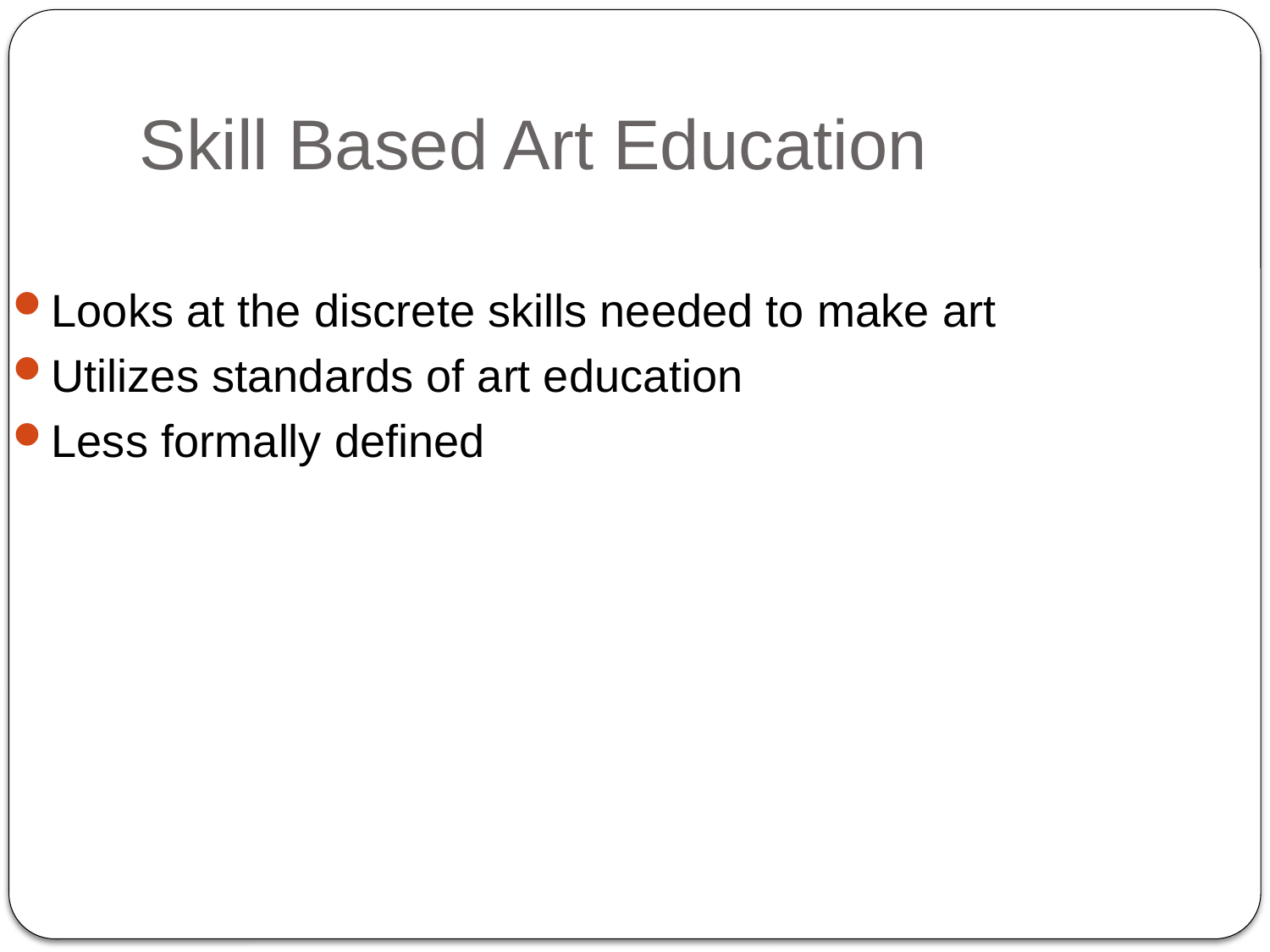

# Skill Based Art Education
Looks at the discrete skills needed to make art
Utilizes standards of art education
Less formally defined